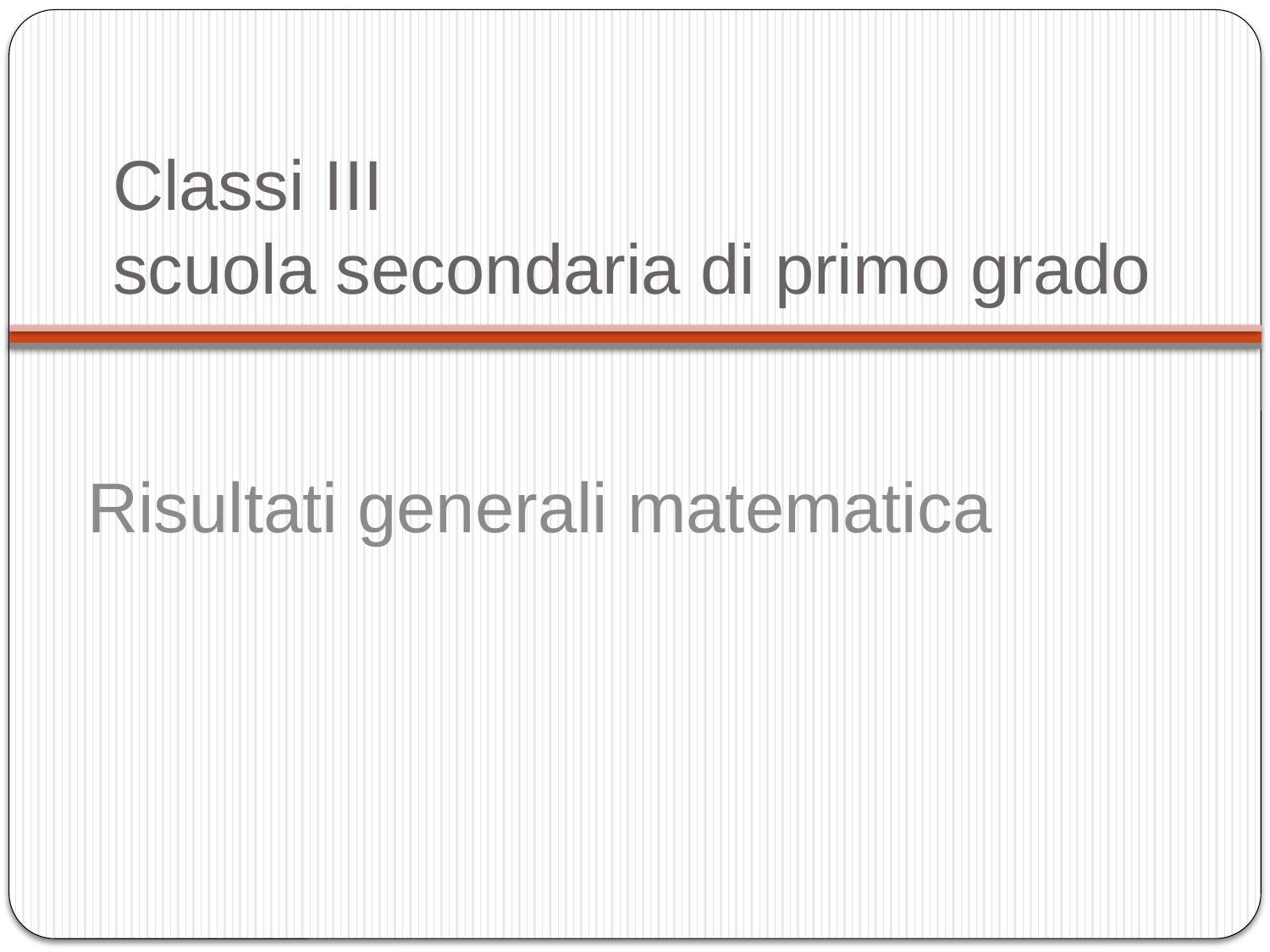

# Classi III scuola secondaria di primo grado
Risultati generali matematica